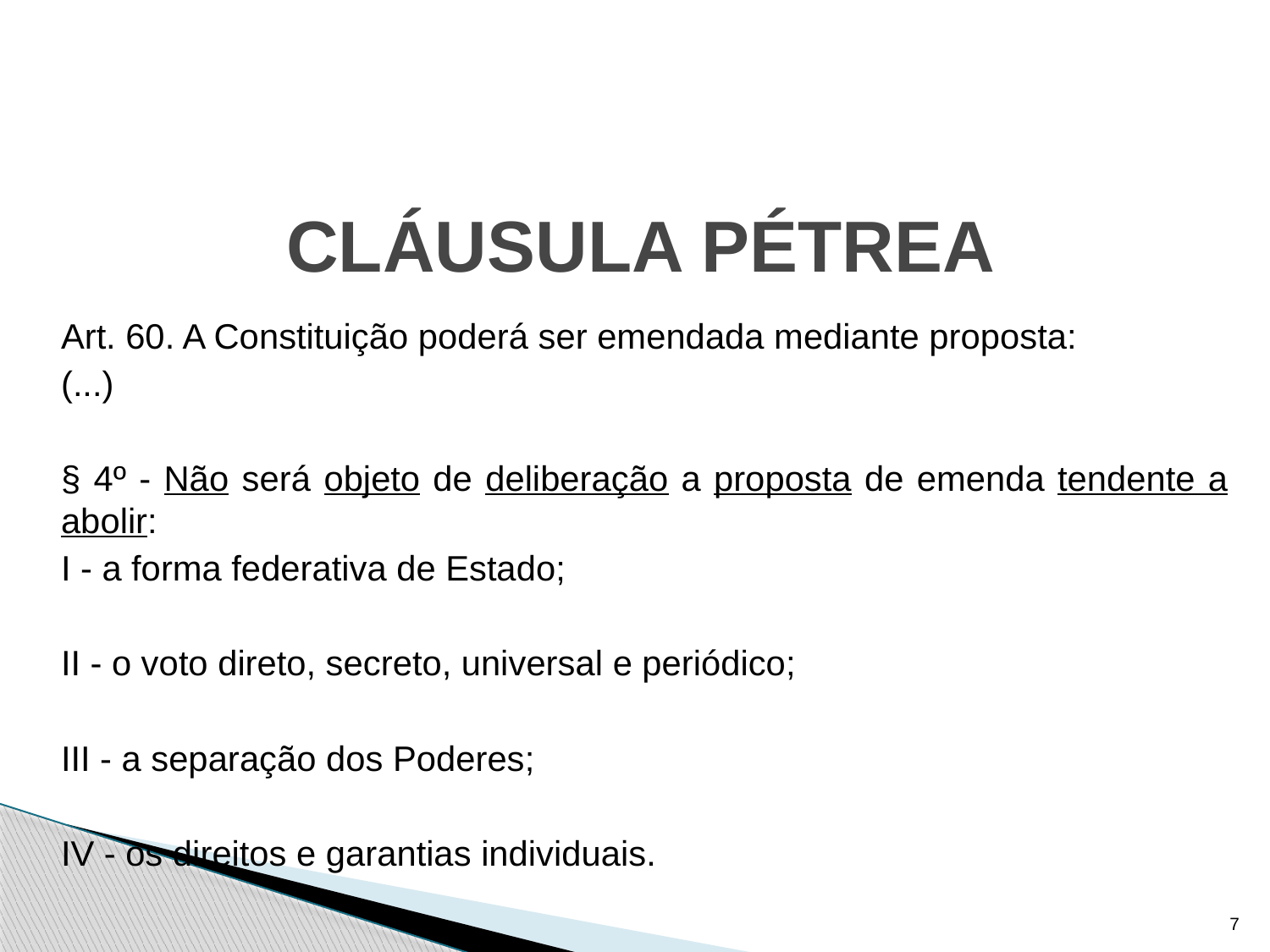

# CLÁUSULA PÉTREA
	Art. 60. A Constituição poderá ser emendada mediante proposta:
	(...)

	§ 4º - Não será objeto de deliberação a proposta de emenda tendente a abolir:
	I - a forma federativa de Estado;

	II - o voto direto, secreto, universal e periódico;

	III - a separação dos Poderes;

	IV - os direitos e garantias individuais.

7